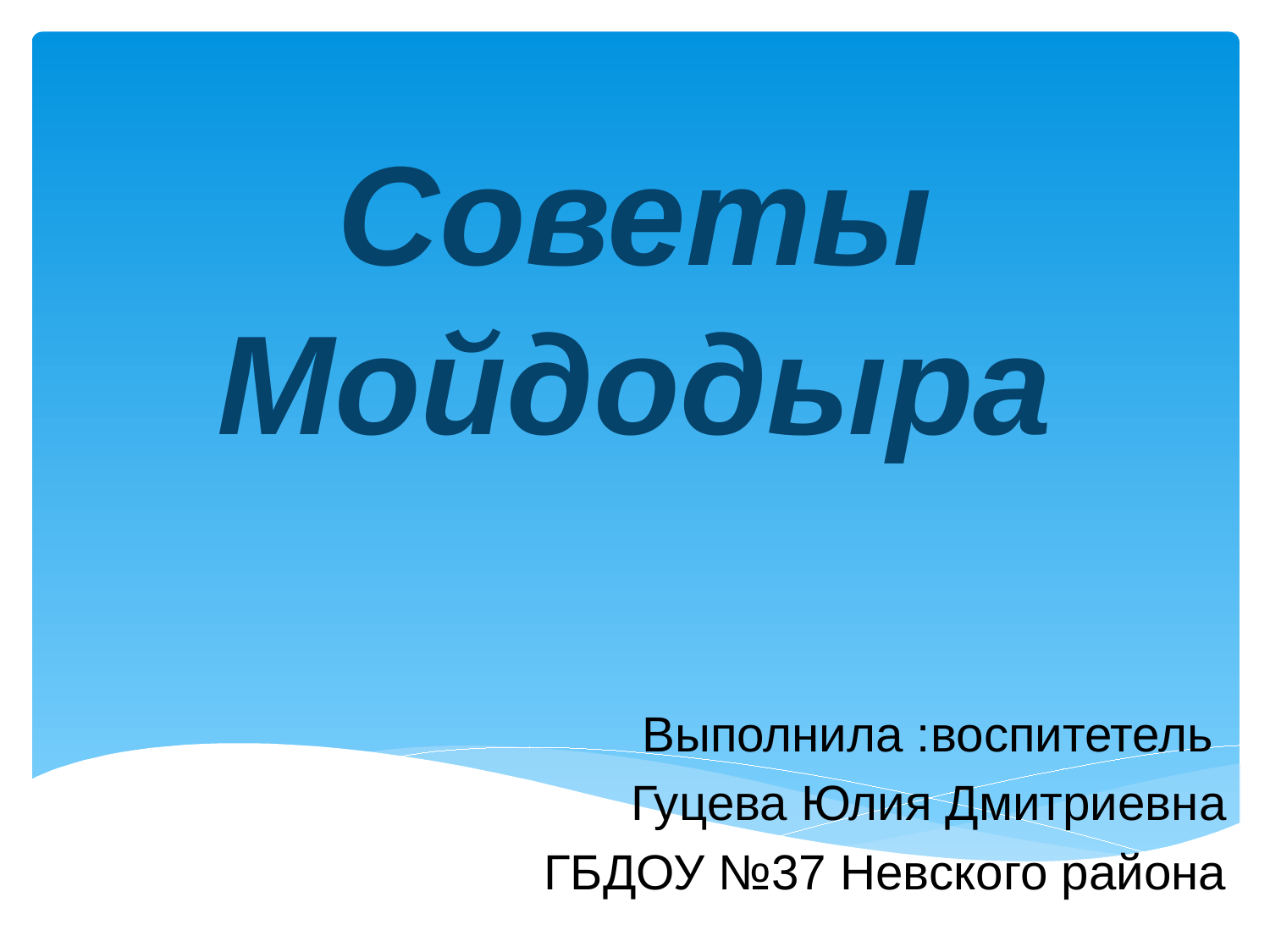

# Советы Мойдодыра
Выполнила :воспитетель
 Гуцева Юлия Дмитриевна
ГБДОУ №37 Невского района